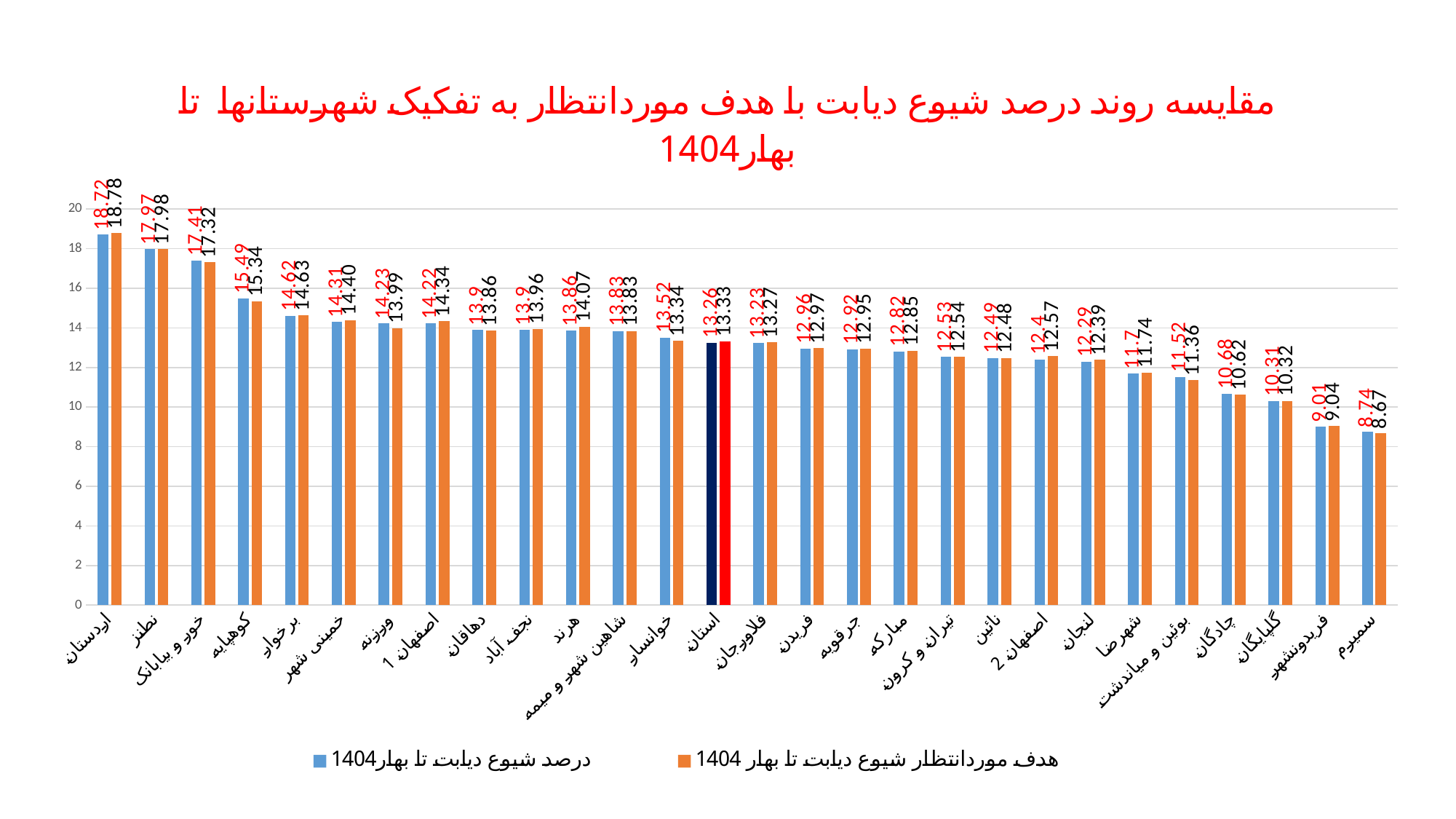

### Chart: مقایسه روند درصد شیوع دیابت با هدف موردانتظار به تفکیک شهرستانها  تا بهار1404

| Category | درصد شیوع دیابت تا بهار1404 | هدف موردانتظار شیوع دیابت تا بهار 1404 |
|---|---|---|
| اردستان | 18.72 | 18.78 |
| نطنز | 17.97 | 17.98 |
| خور و بیابانک | 17.41 | 17.32 |
| کوهپایه | 15.49 | 15.34 |
| برخوار | 14.62 | 14.629999999999999 |
| خمینی شهر | 14.31 | 14.399999999999999 |
| ورزنه | 14.23 | 13.99 |
| اصفهان 1 | 14.22 | 14.34 |
| دهاقان | 13.9 | 13.86 |
| نجف آباد | 13.9 | 13.959999999999999 |
| هرند | 13.86 | 14.069999999999999 |
| شاهین شهر و میمه | 13.83 | 13.83 |
| خوانسار | 13.52 | 13.34 |
| استان | 13.26 | 13.33 |
| فلاورجان | 13.23 | 13.27 |
| فریدن | 12.96 | 12.969999999999999 |
| جرقویه | 12.92 | 12.95 |
| مبارکه | 12.82 | 12.85 |
| تیران و کرون | 12.53 | 12.54 |
| نائین | 12.49 | 12.479999999999999 |
| اصفهان 2 | 12.4 | 12.569999999999999 |
| لنجان | 12.29 | 12.389999999999999 |
| شهرضا | 11.7 | 11.74 |
| بوئین و میاندشت | 11.52 | 11.36 |
| چادگان | 10.68 | 10.62 |
| گلپایگان | 10.31 | 10.319999999999999 |
| فریدونشهر | 9.01 | 9.04 |
| سمیرم | 8.74 | 8.67 |